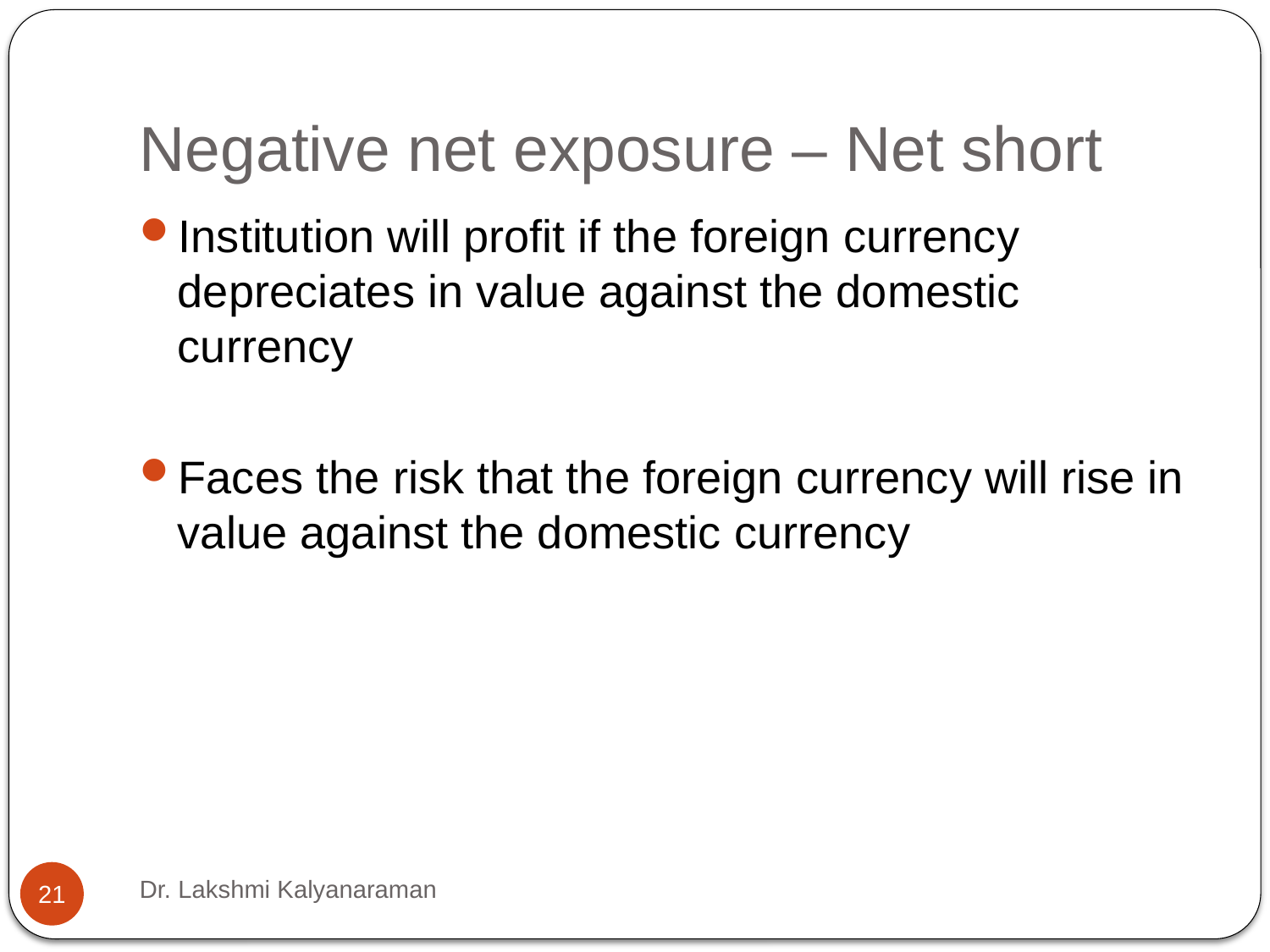

# Negative net exposure – Net short
Institution will profit if the foreign currency depreciates in value against the domestic currency

Faces the risk that the foreign currency will rise in value against the domestic currency

Dr. Lakshmi Kalyanaraman
21